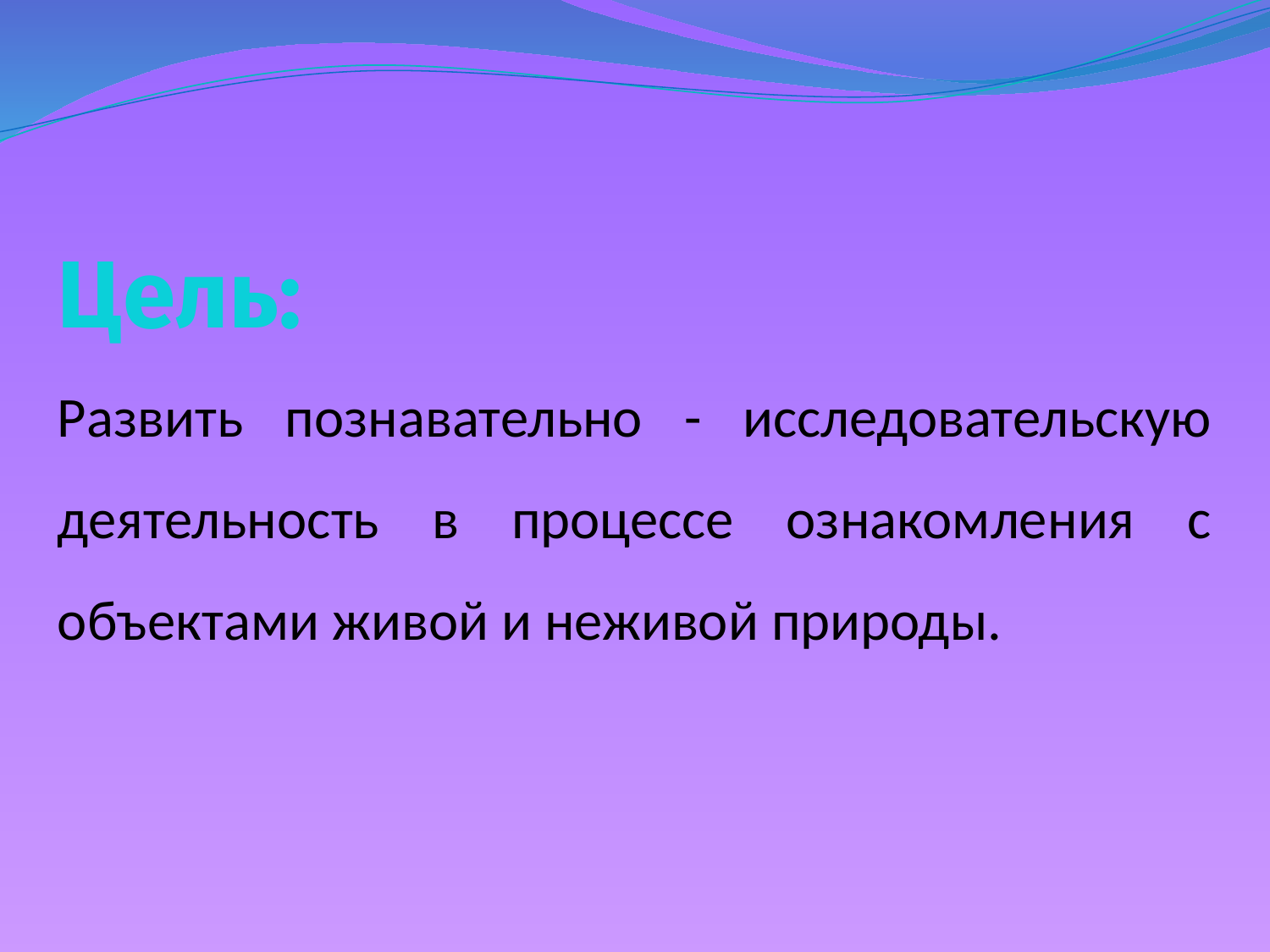

Цель:
Развить познавательно - исследовательскую деятельность в процессе ознакомления с объектами живой и неживой природы.